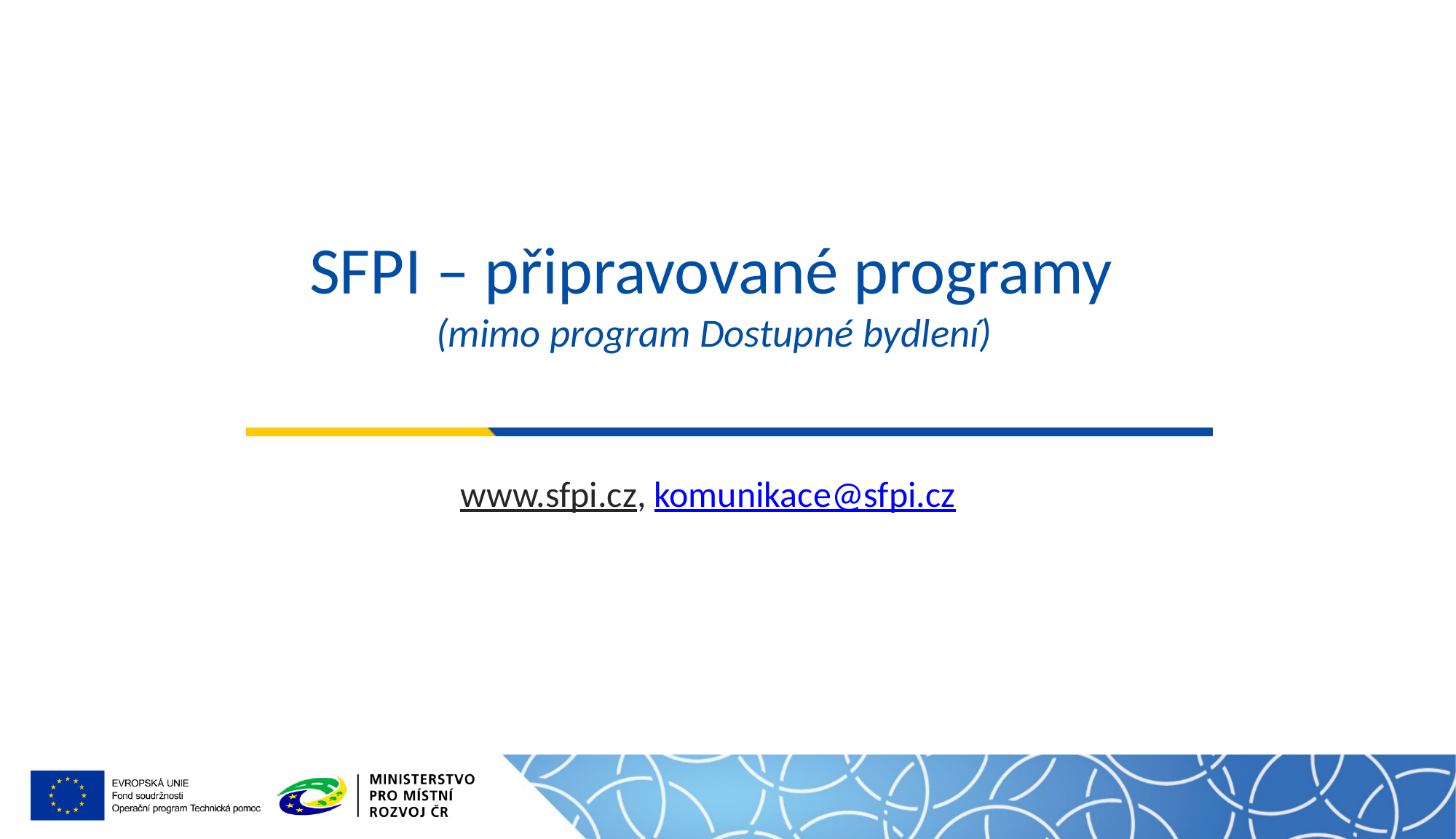

# SFPI – připravované programy (mimo program Dostupné bydlení)
www.sfpi.cz, komunikace@sfpi.cz